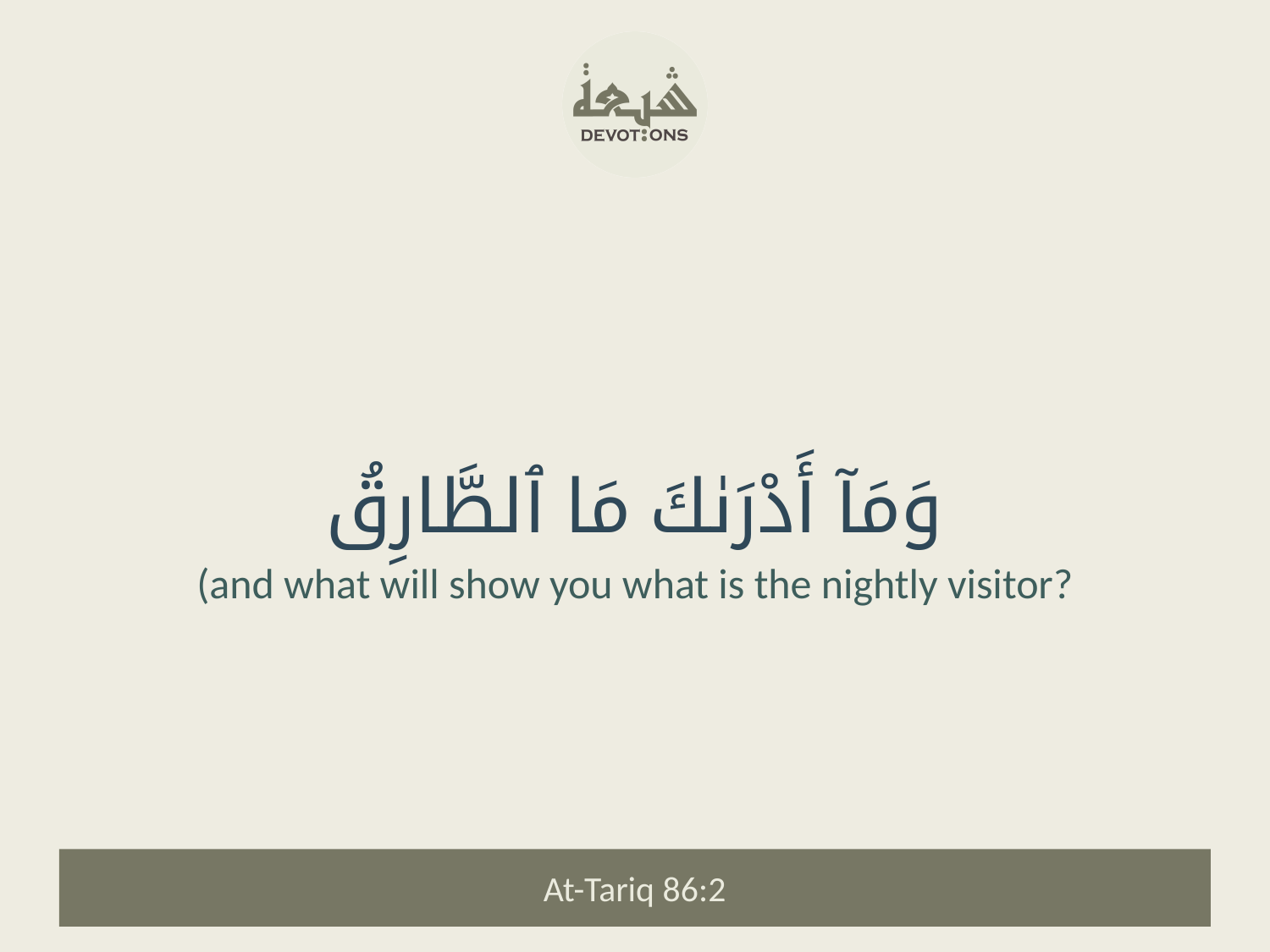

وَمَآ أَدْرَىٰكَ مَا ٱلطَّارِقُ
(and what will show you what is the nightly visitor?
At-Tariq 86:2